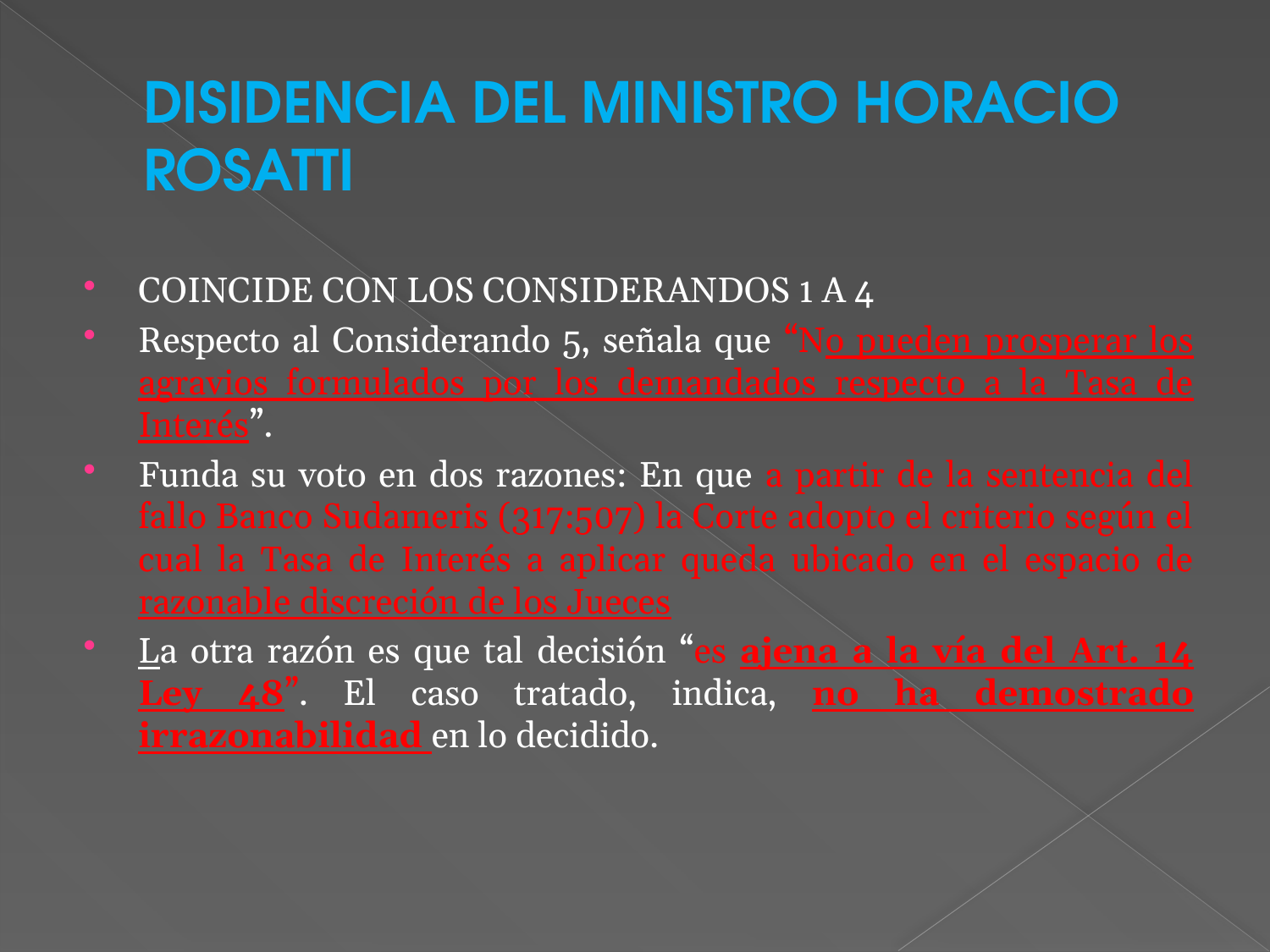

# DISIDENCIA DEL MINISTRO HORACIO ROSATTI
COINCIDE CON LOS CONSIDERANDOS 1 A 4
Respecto al Considerando 5, señala que “No pueden prosperar los agravios formulados por los demandados respecto a la Tasa de Interés”.
Funda su voto en dos razones: En que a partir de la sentencia del fallo Banco Sudameris (317:507) la Corte adopto el criterio según el cual la Tasa de Interés a aplicar queda ubicado en el espacio de razonable discreción de los Jueces
La otra razón es que tal decisión “es ajena a la vía del Art. 14 Ley 48”. El caso tratado, indica, no ha demostrado irrazonabilidad en lo decidido.